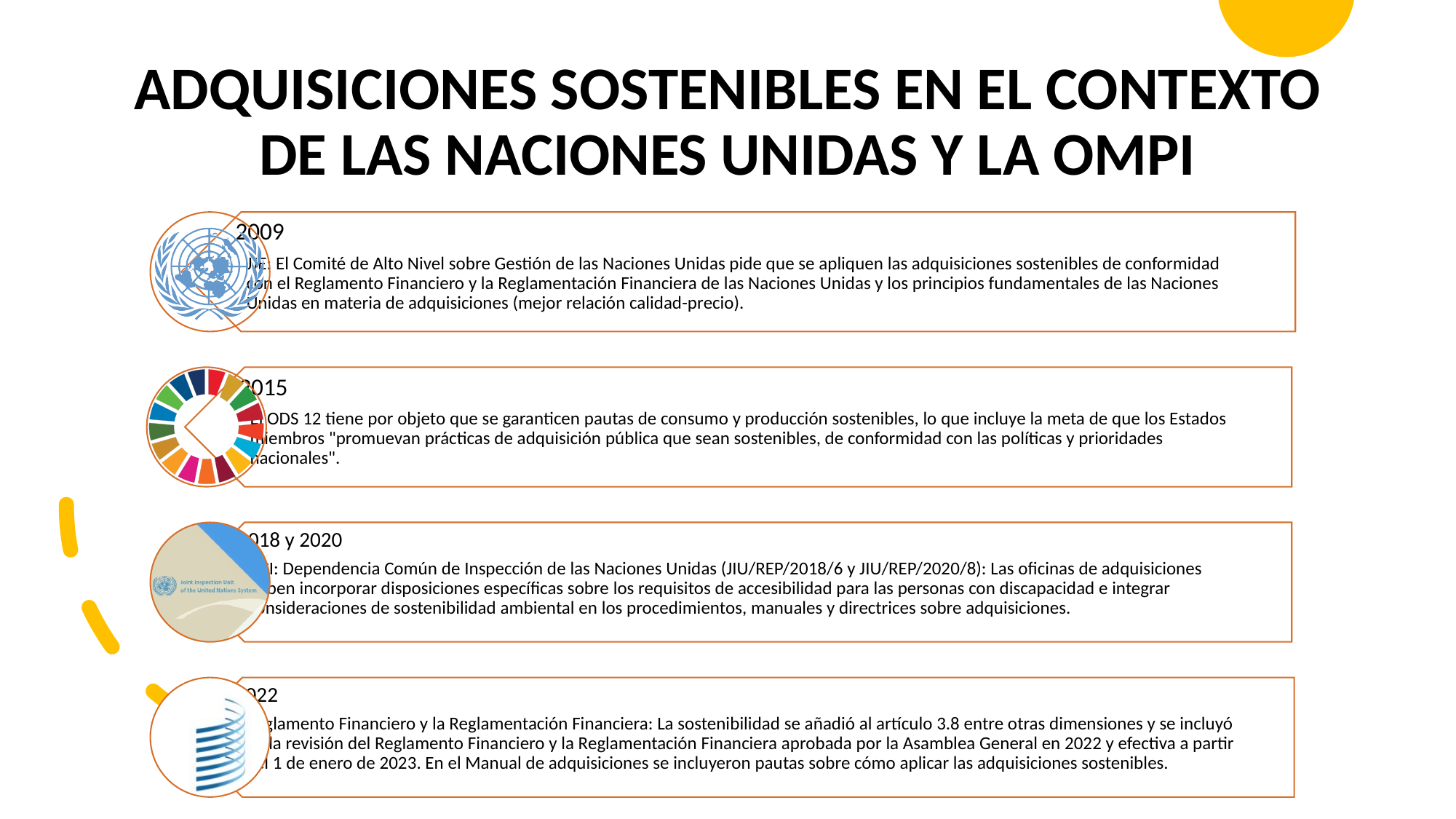

# ADQUISICIONES SOSTENIBLES EN EL CONTEXTO DE LAS NACIONES UNIDAS Y LA OMPI
2009
JJE: El Comité de Alto Nivel sobre Gestión de las Naciones Unidas pide que se apliquen las adquisiciones sostenibles de conformidad con el Reglamento Financiero y la Reglamentación Financiera de las Naciones Unidas y los principios fundamentales de las Naciones Unidas en materia de adquisiciones (mejor relación calidad-precio).
2015
El ODS 12 tiene por objeto que se garanticen pautas de consumo y producción sostenibles, lo que incluye la meta de que los Estados miembros "promuevan prácticas de adquisición pública que sean sostenibles, de conformidad con las políticas y prioridades nacionales".
2018 y 2020
DCI: Dependencia Común de Inspección de las Naciones Unidas (JIU/REP/2018/6 y JIU/REP/2020/8): Las oficinas de adquisiciones deben incorporar disposiciones específicas sobre los requisitos de accesibilidad para las personas con discapacidad e integrar consideraciones de sostenibilidad ambiental en los procedimientos, manuales y directrices sobre adquisiciones.
2022
Reglamento Financiero y la Reglamentación Financiera: La sostenibilidad se añadió al artículo 3.8 entre otras dimensiones y se incluyó en la revisión del Reglamento Financiero y la Reglamentación Financiera aprobada por la Asamblea General en 2022 y efectiva a partir del 1 de enero de 2023. En el Manual de adquisiciones se incluyeron pautas sobre cómo aplicar las adquisiciones sostenibles.